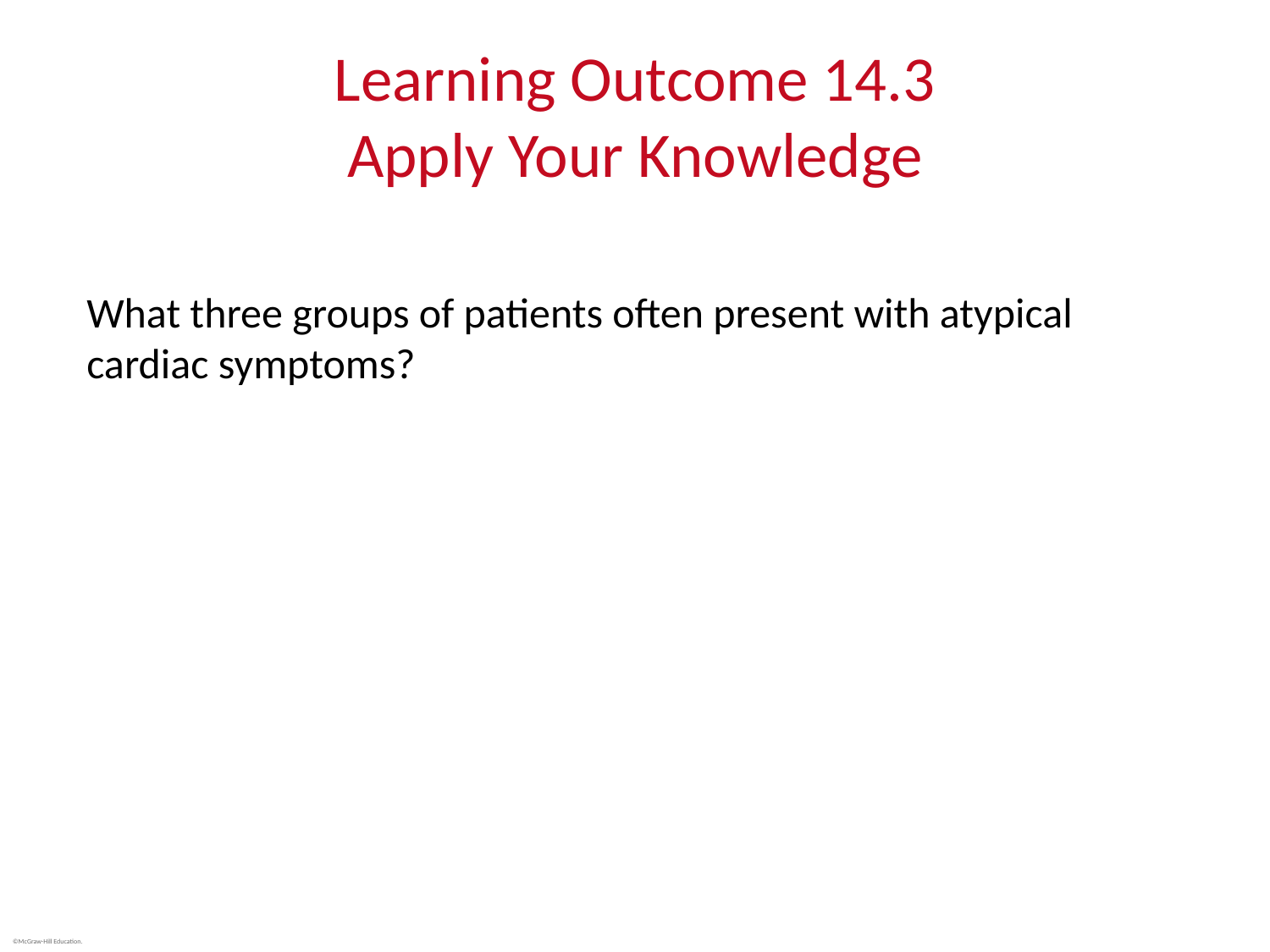

# Learning Outcome 14.3 Apply Your Knowledge
What three groups of patients often present with atypical cardiac symptoms?